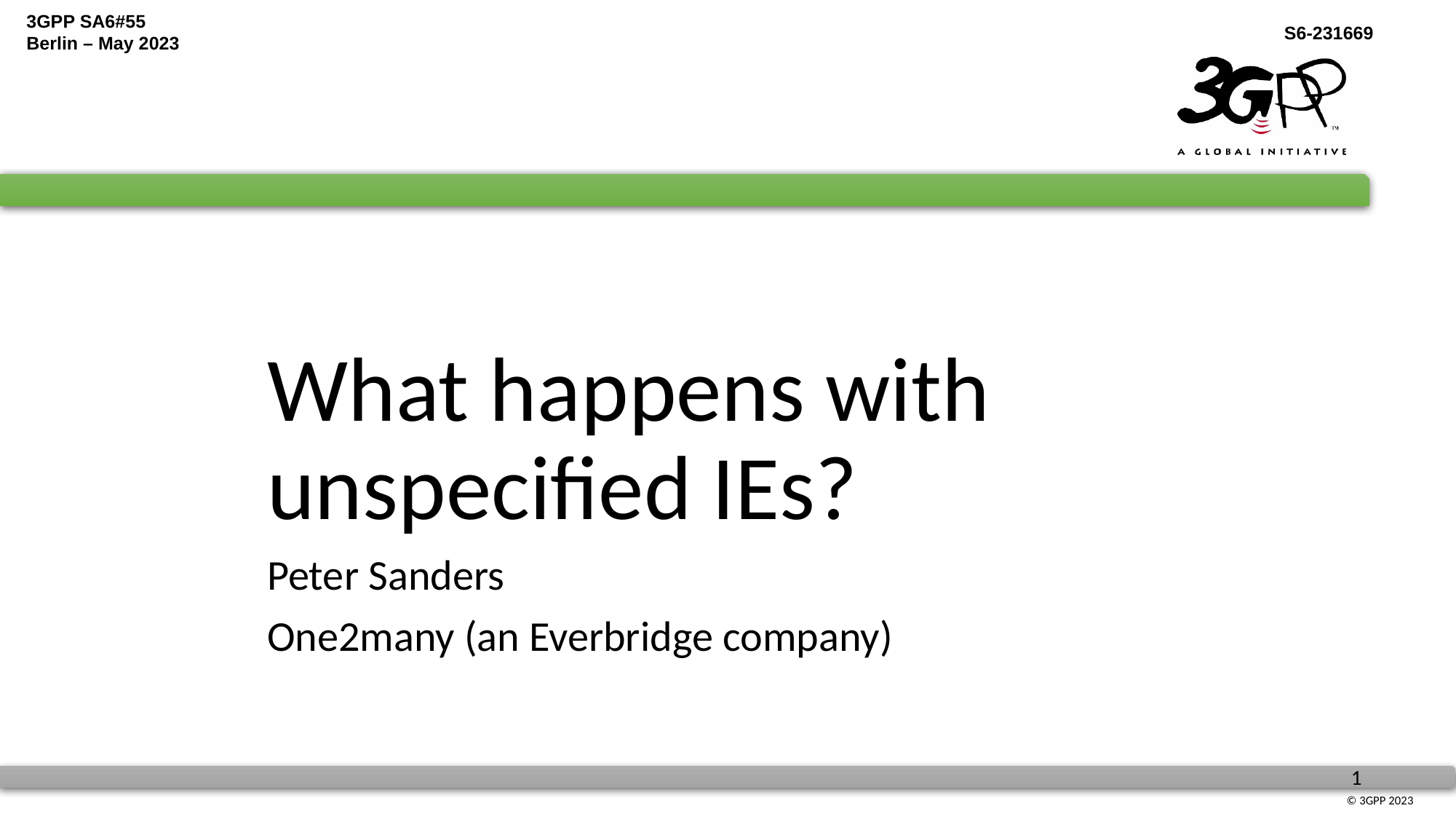

# What happens with unspecified IEs?
Peter Sanders
One2many (an Everbridge company)